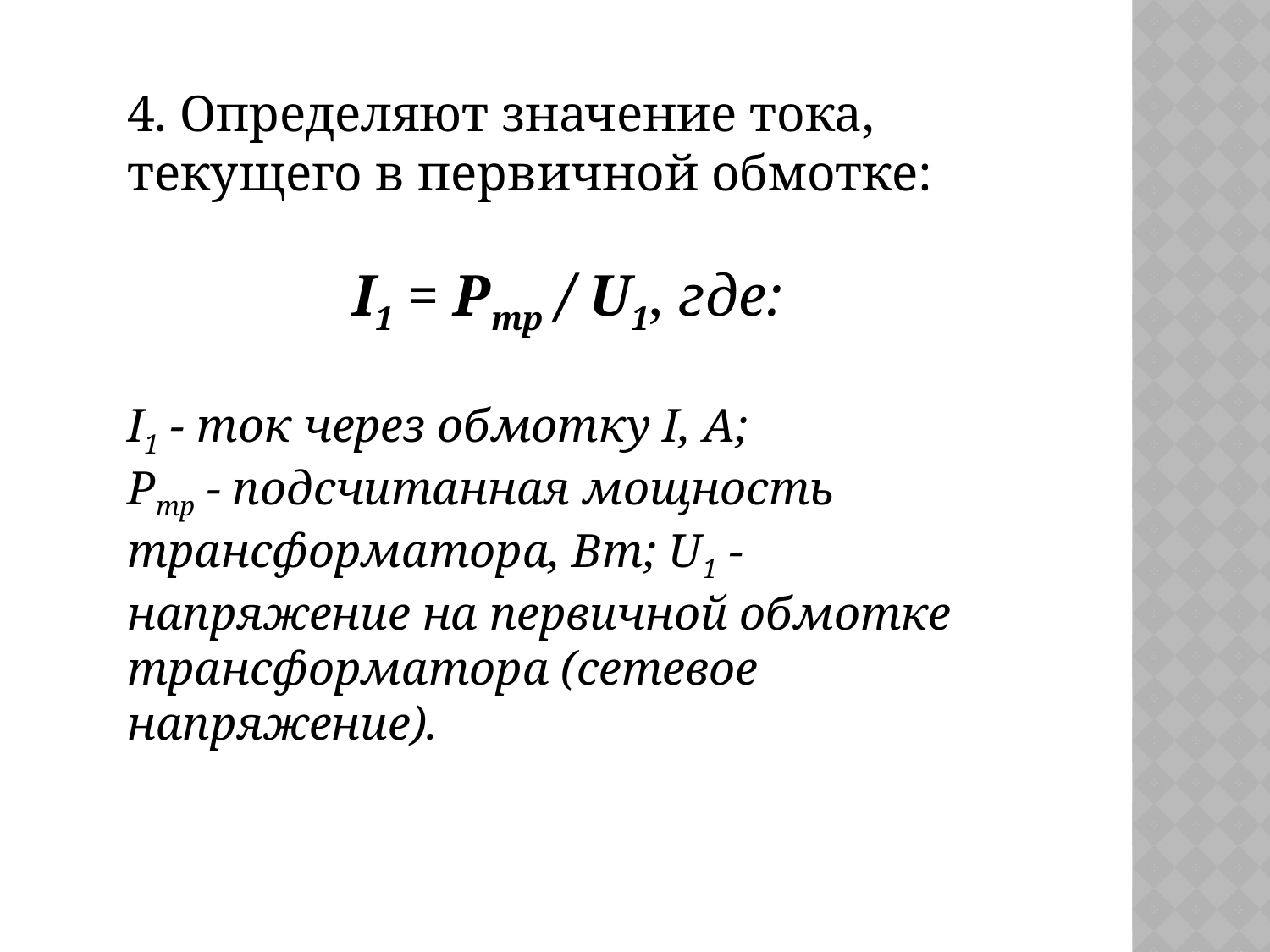

4. Определяют значение тока, текущего в первичной обмотке:

I1 = Pтр / U1, где:

I1 - ток через обмотку I, А;
Ртр - подсчитанная мощность трансформатора, Вт; U1 - напряжение на первичной обмотке трансформатора (сетевое напряжение).